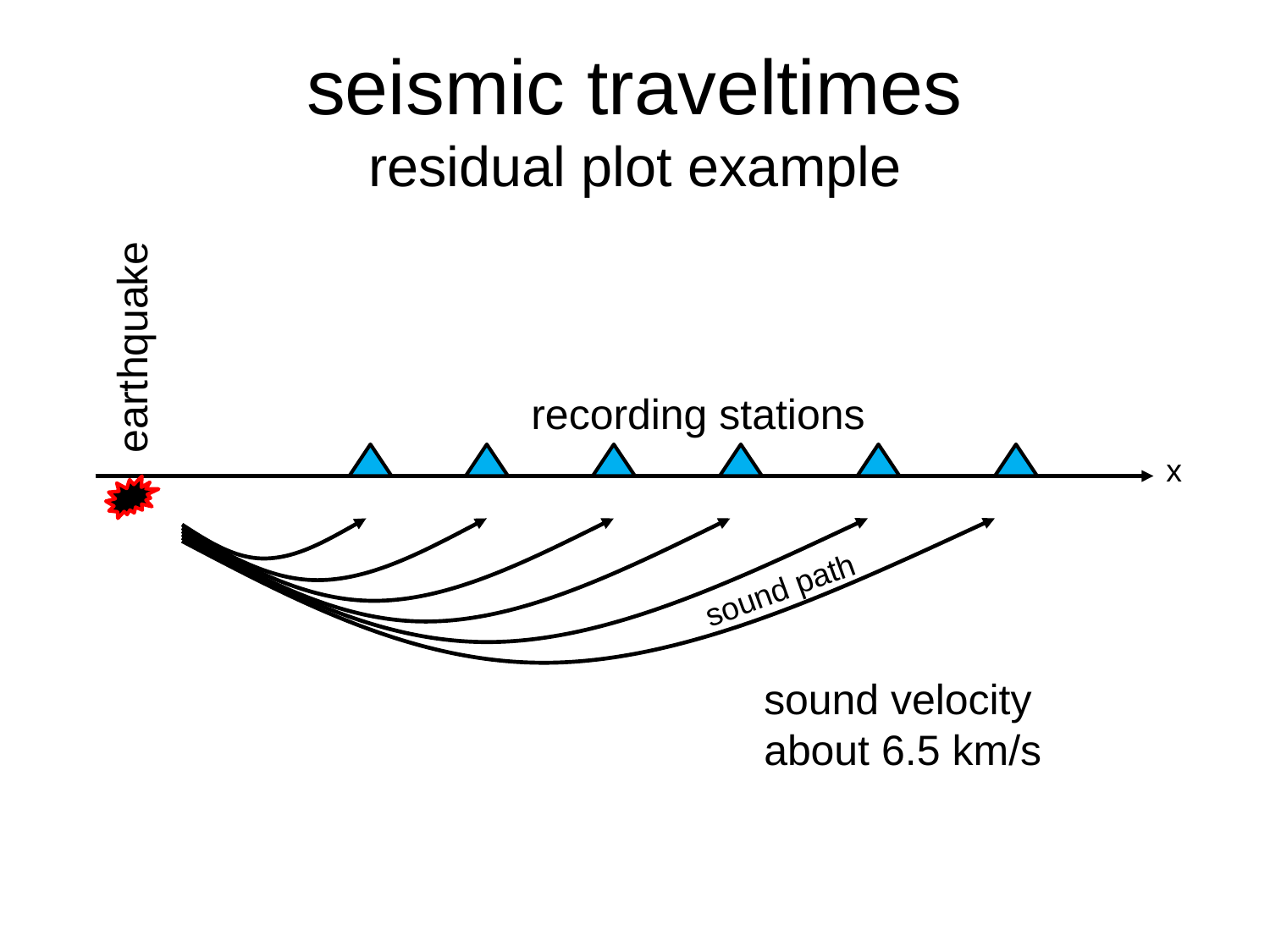

# seismic traveltimes residual plot example

earthquake
recording stations

x

sound path

sound velocity
about 6.5 km/s